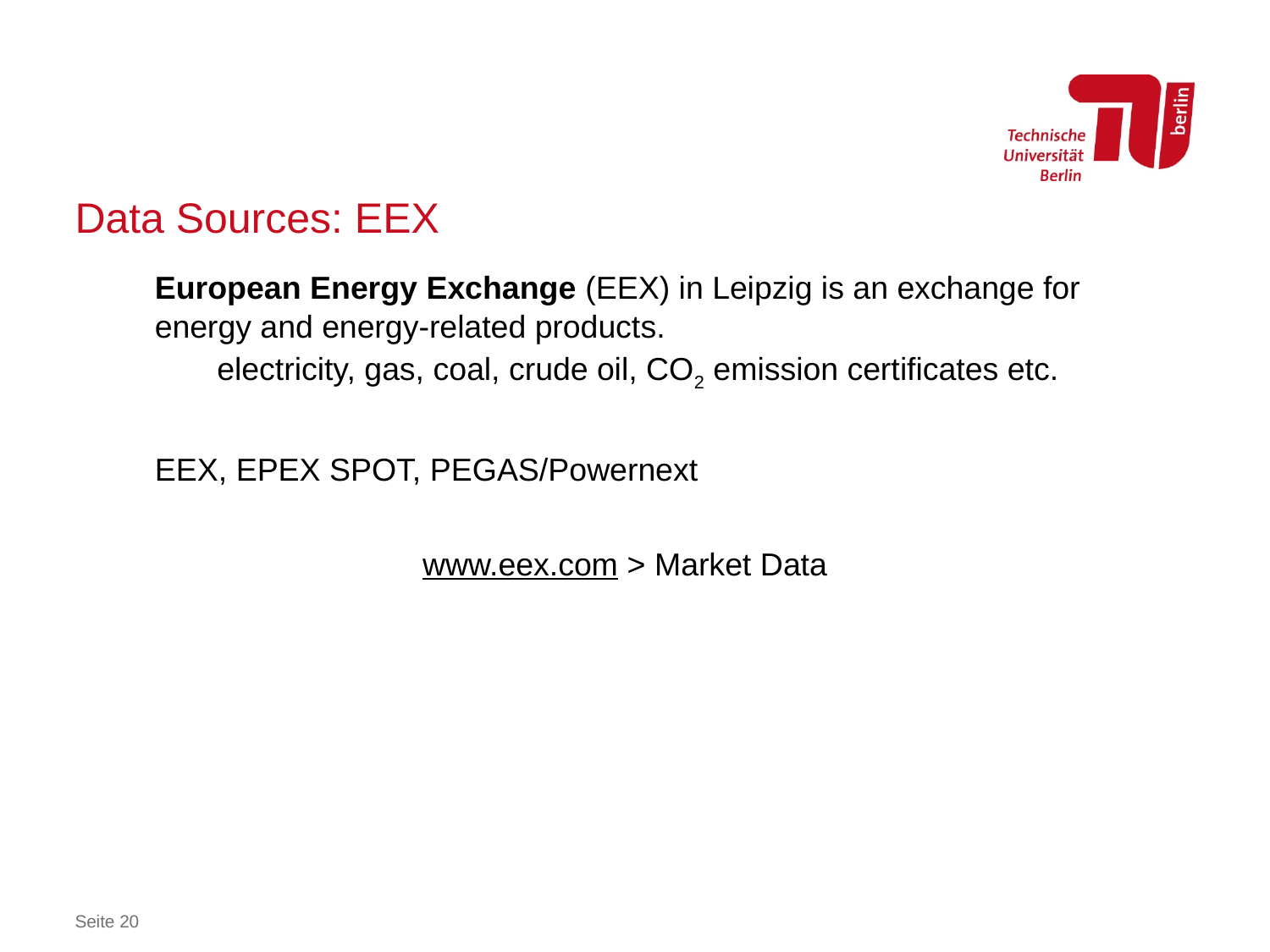

# Data Sources: EEX
European Energy Exchange (EEX) in Leipzig is an exchange for energy and energy-related products.
       electricity, gas, coal, crude oil, CO2 emission certificates etc.

EEX, EPEX SPOT, PEGAS/Powernext

www.eex.com > Market Data

Seite 20